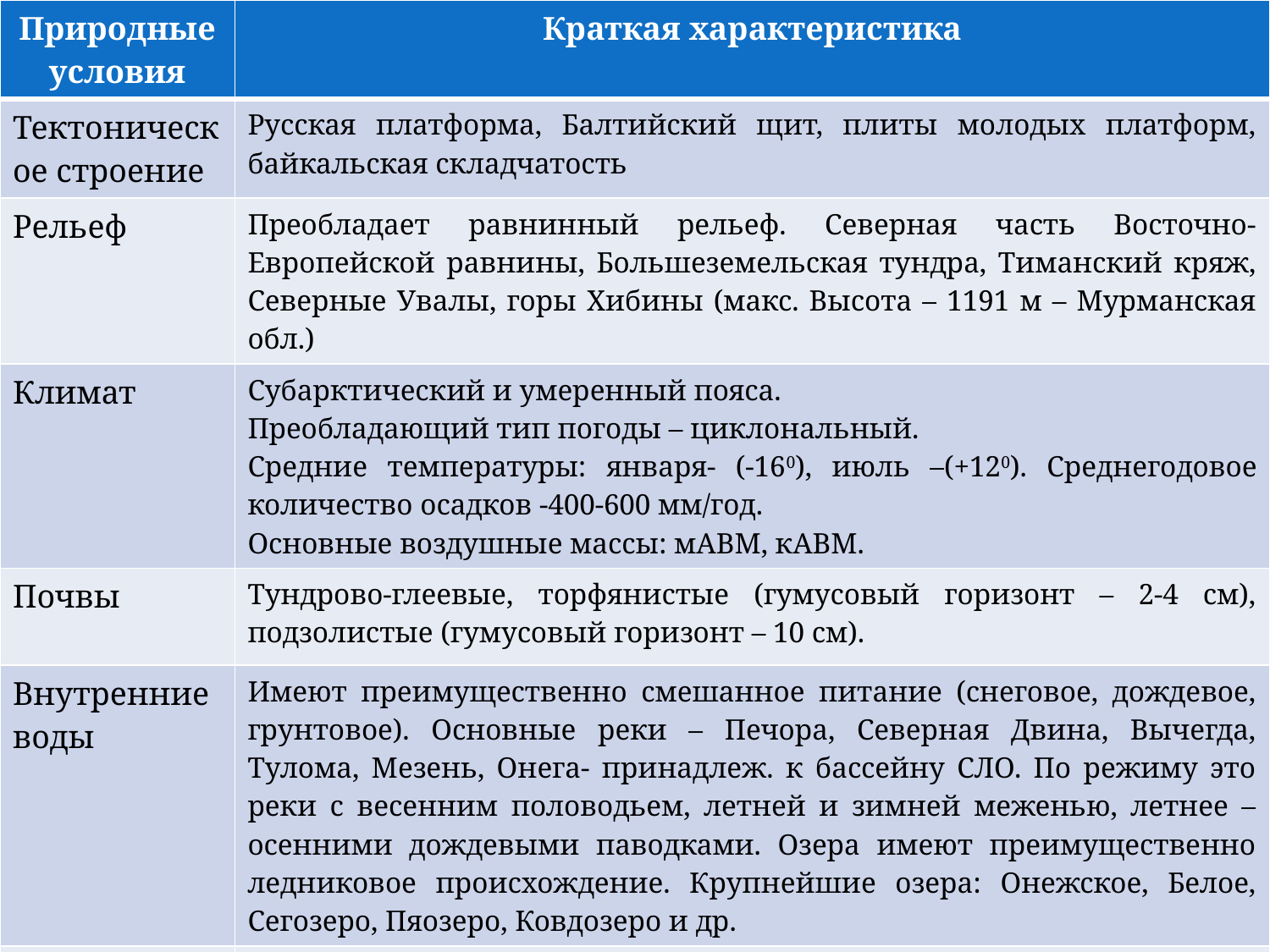

| Природные условия | Краткая характеристика |
| --- | --- |
| Тектоническое строение | Русская платформа, Балтийский щит, плиты молодых платформ, байкальская складчатость |
| Рельеф | Преобладает равнинный рельеф. Северная часть Восточно-Европейской равнины, Большеземельская тундра, Тиманский кряж, Северные Увалы, горы Хибины (макс. Высота – 1191 м – Мурманская обл.) |
| Климат | Субарктический и умеренный пояса. Преобладающий тип погоды – циклональный. Средние температуры: января- (-160), июль –(+120). Среднегодовое количество осадков -400-600 мм/год. Основные воздушные массы: мАВМ, кАВМ. |
| Почвы | Тундрово-глеевые, торфянистые (гумусовый горизонт – 2-4 см), подзолистые (гумусовый горизонт – 10 см). |
| Внутренние воды | Имеют преимущественно смешанное питание (снеговое, дождевое, грунтовое). Основные реки – Печора, Северная Двина, Вычегда, Тулома, Мезень, Онега- принадлеж. к бассейну СЛО. По режиму это реки с весенним половодьем, летней и зимней меженью, летнее – осенними дождевыми паводками. Озера имеют преимущественно ледниковое происхождение. Крупнейшие озера: Онежское, Белое, Сегозеро, Пяозеро, Ковдозеро и др. |
| Природные зоны | Тундра, лесотундра, тайга. |